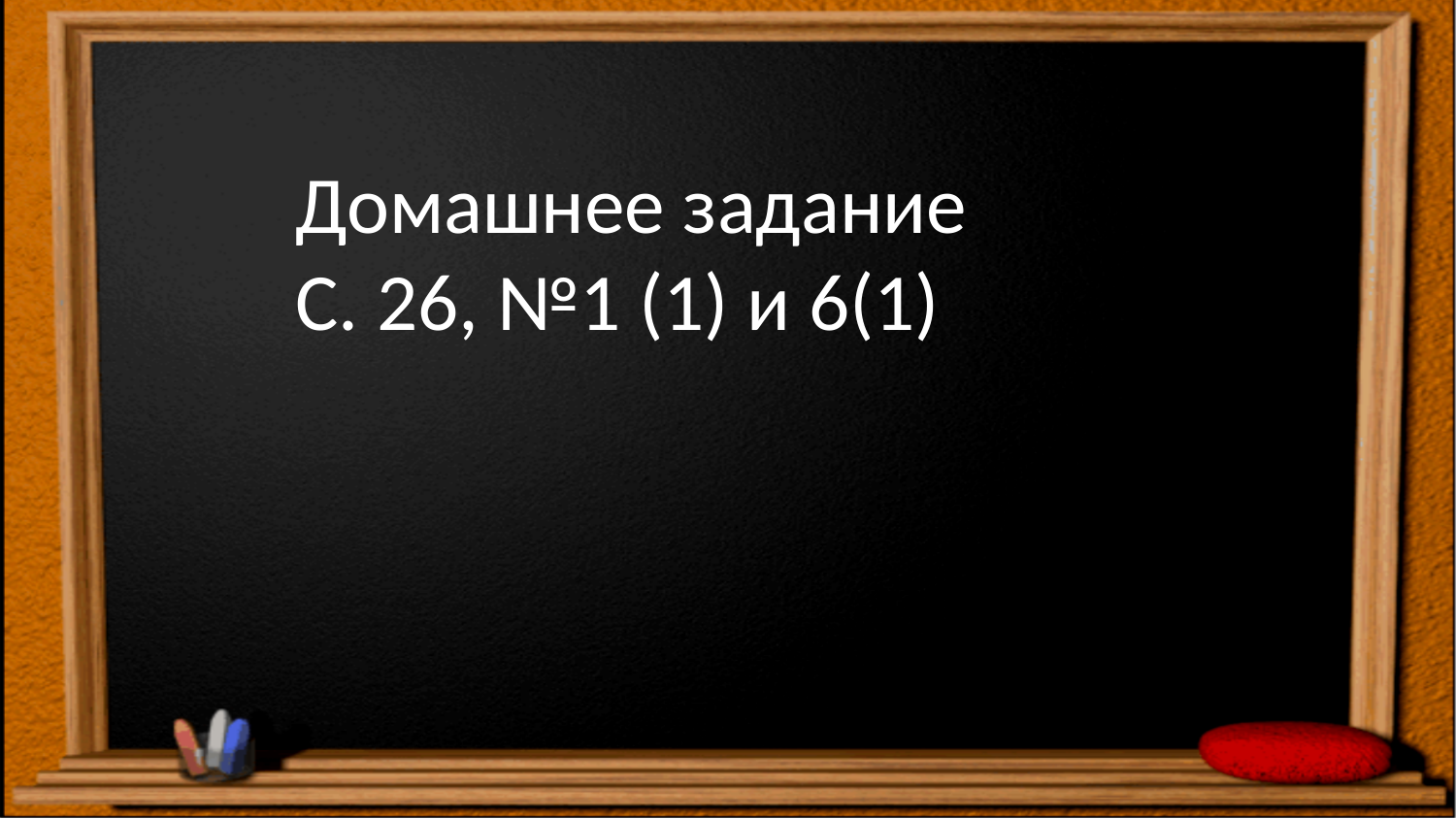

Домашнее задание
С. 26, №1 (1) и 6(1)